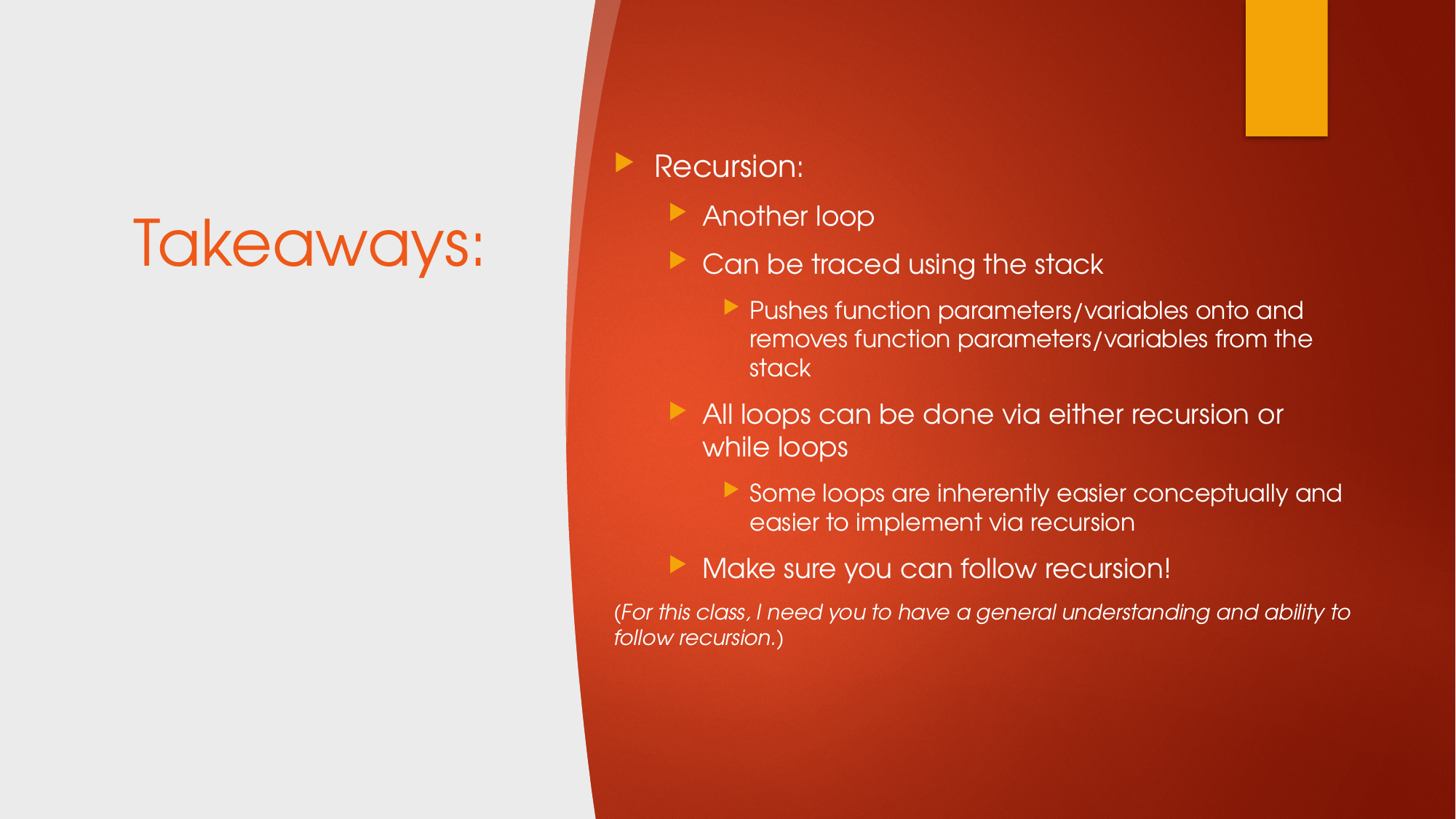

Recursion:
Another loop
Can be traced using the stack
Pushes function parameters/variables onto and removes function parameters/variables from the stack
All loops can be done via either recursion or while loops
Some loops are inherently easier conceptually and easier to implement via recursion
Make sure you can follow recursion!
(For this class, I need you to have a general understanding and ability to follow recursion.)
# Takeaways: